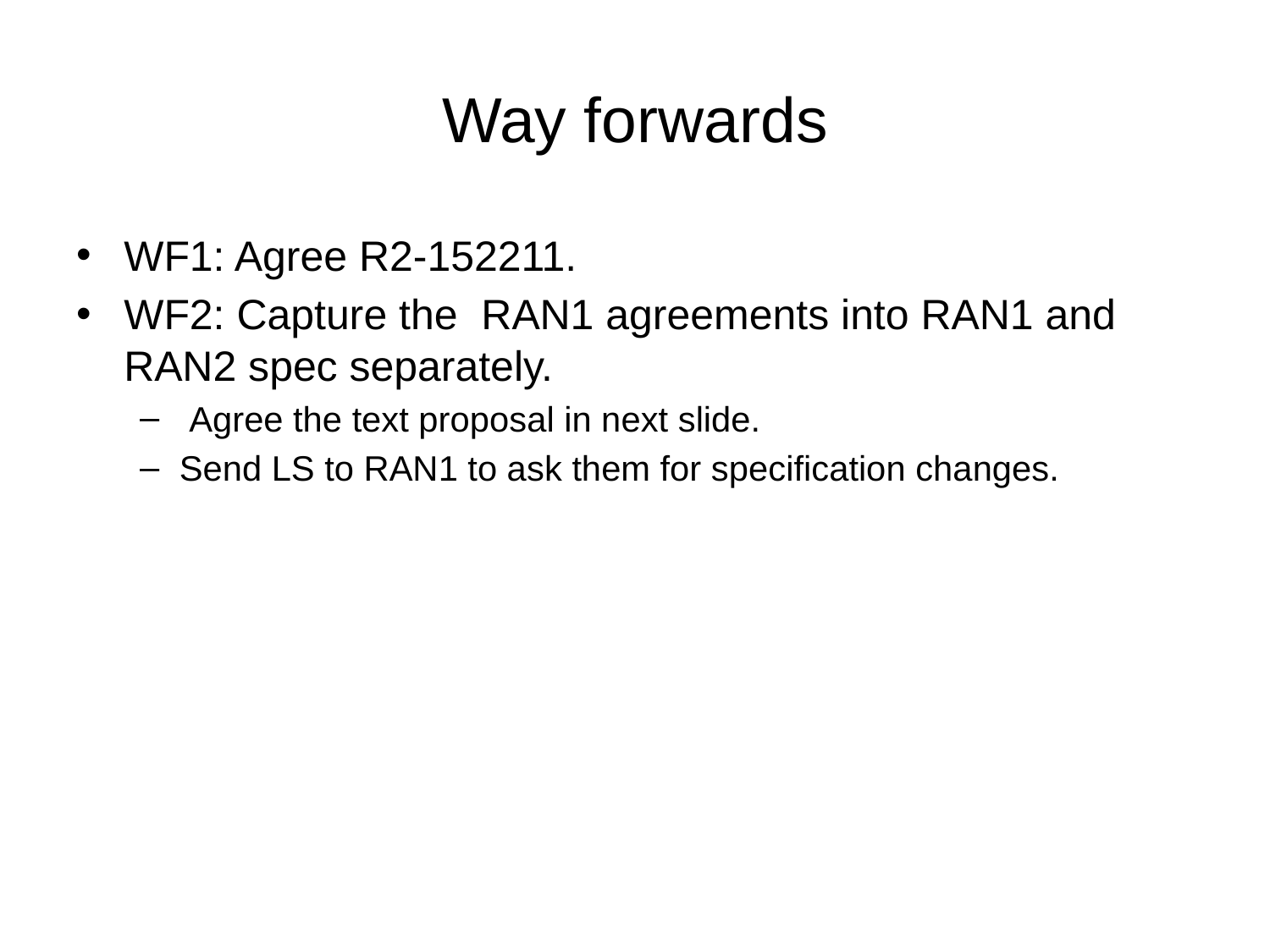

# Way forwards
WF1: Agree R2-152211.
WF2: Capture the  RAN1 agreements into RAN1 and RAN2 spec separately.
 Agree the text proposal in next slide.
Send LS to RAN1 to ask them for specification changes.